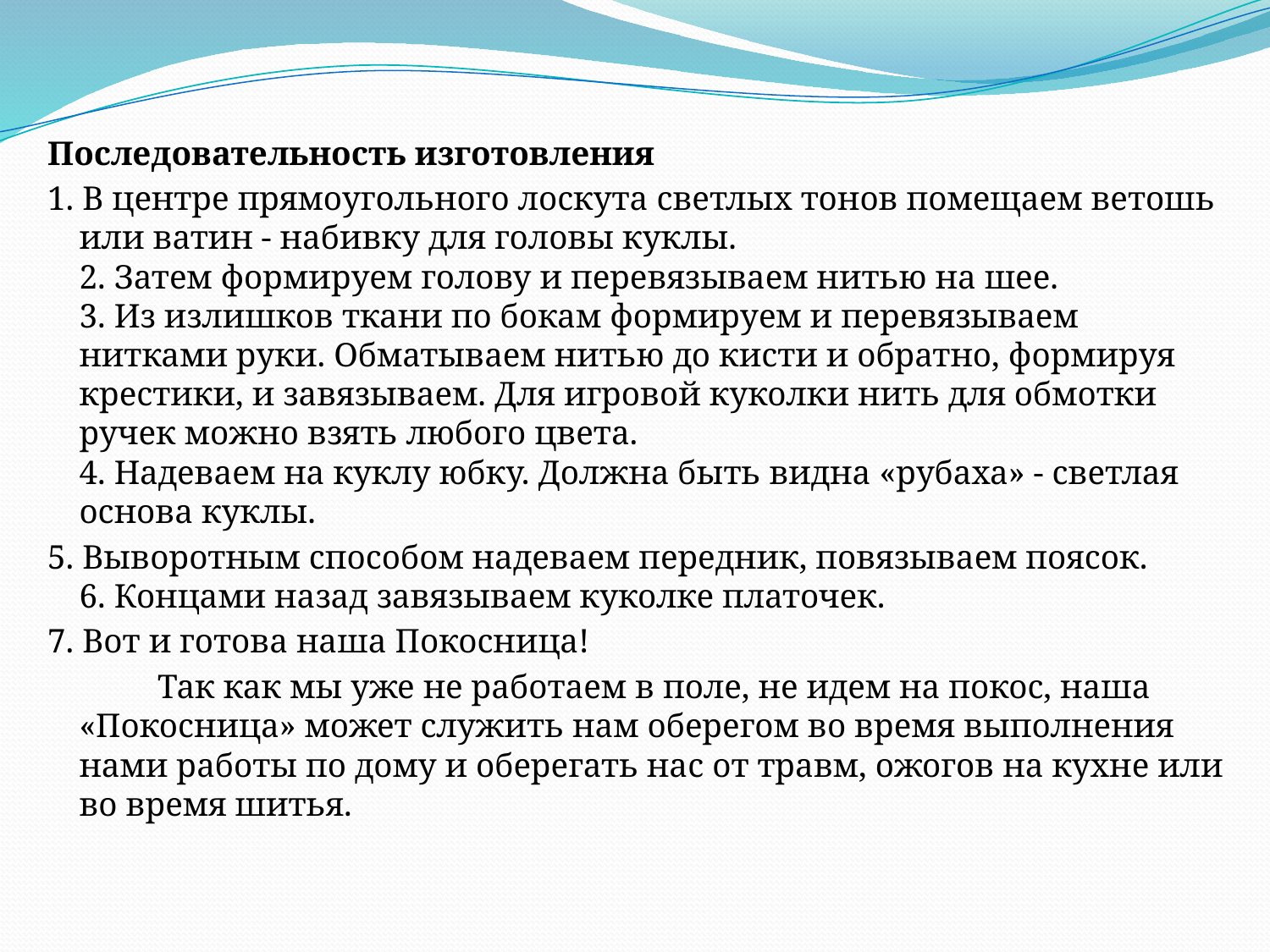

Последовательность изготовления
1. В центре прямоугольного лоскута светлых тонов помещаем ветошь или ватин - набивку для головы куклы.
2. Затем формируем голову и перевязываем нитью на шее.
3. Из излишков ткани по бокам формируем и перевязываем нитками руки. Обматываем нитью до кисти и обратно, формируя крестики, и завязываем. Для игровой куколки нить для обмотки ручек можно взять любого цвета.
4. Надеваем на куклу юбку. Должна быть видна «рубаха» - светлая основа куклы.
5. Выворотным способом надеваем передник, повязываем поясок.
6. Концами назад завязываем куколке платочек.
7. Вот и готова наша Покосница!
             Так как мы уже не работаем в поле, не идем на покос, наша «Покосница» может служить нам оберегом во время выполнения нами работы по дому и оберегать нас от травм, ожогов на кухне или во время шитья.